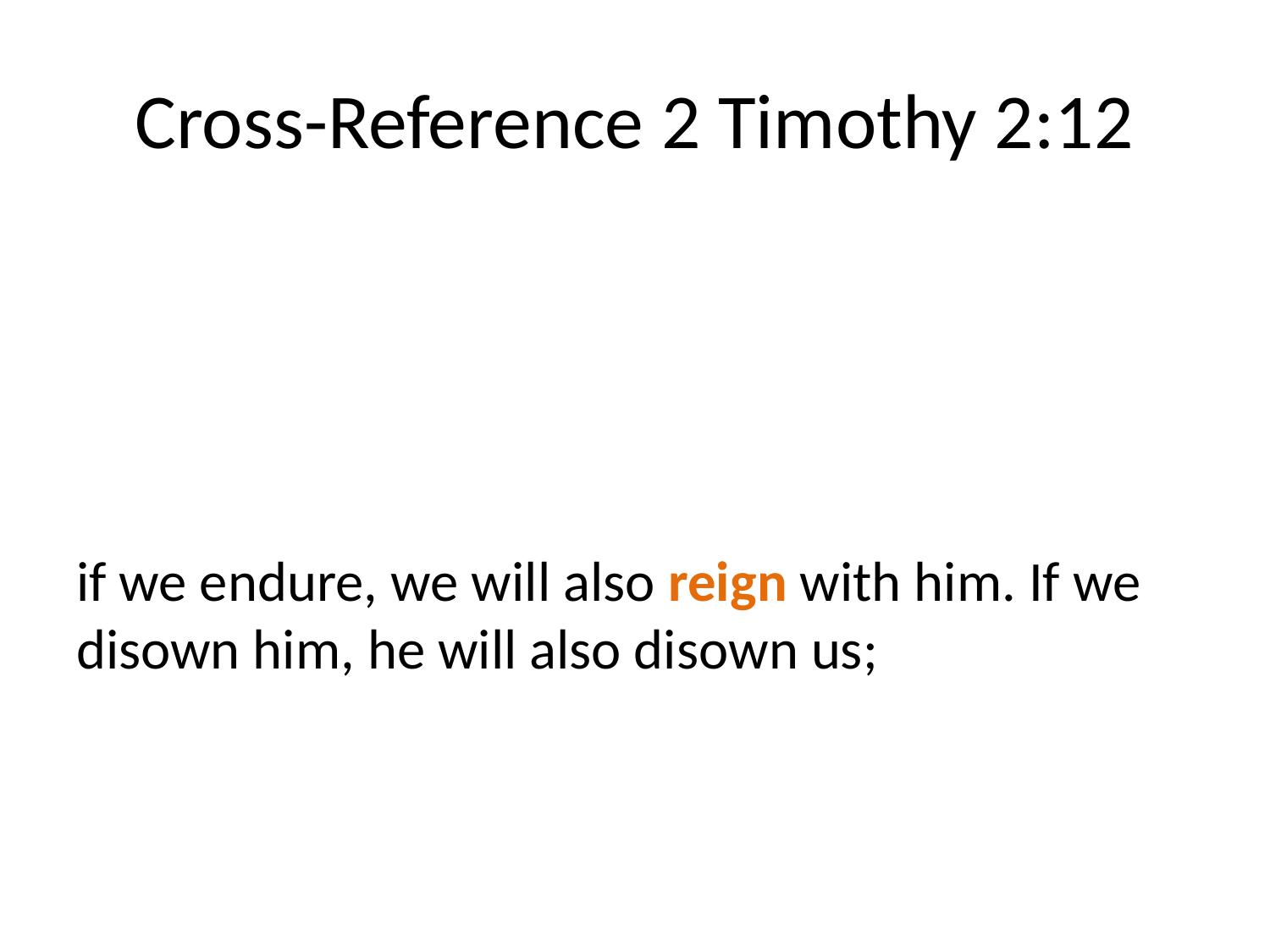

# Cross-Reference 2 Timothy 2:12

if we endure, we will also reign with him. If we disown him, he will also disown us;